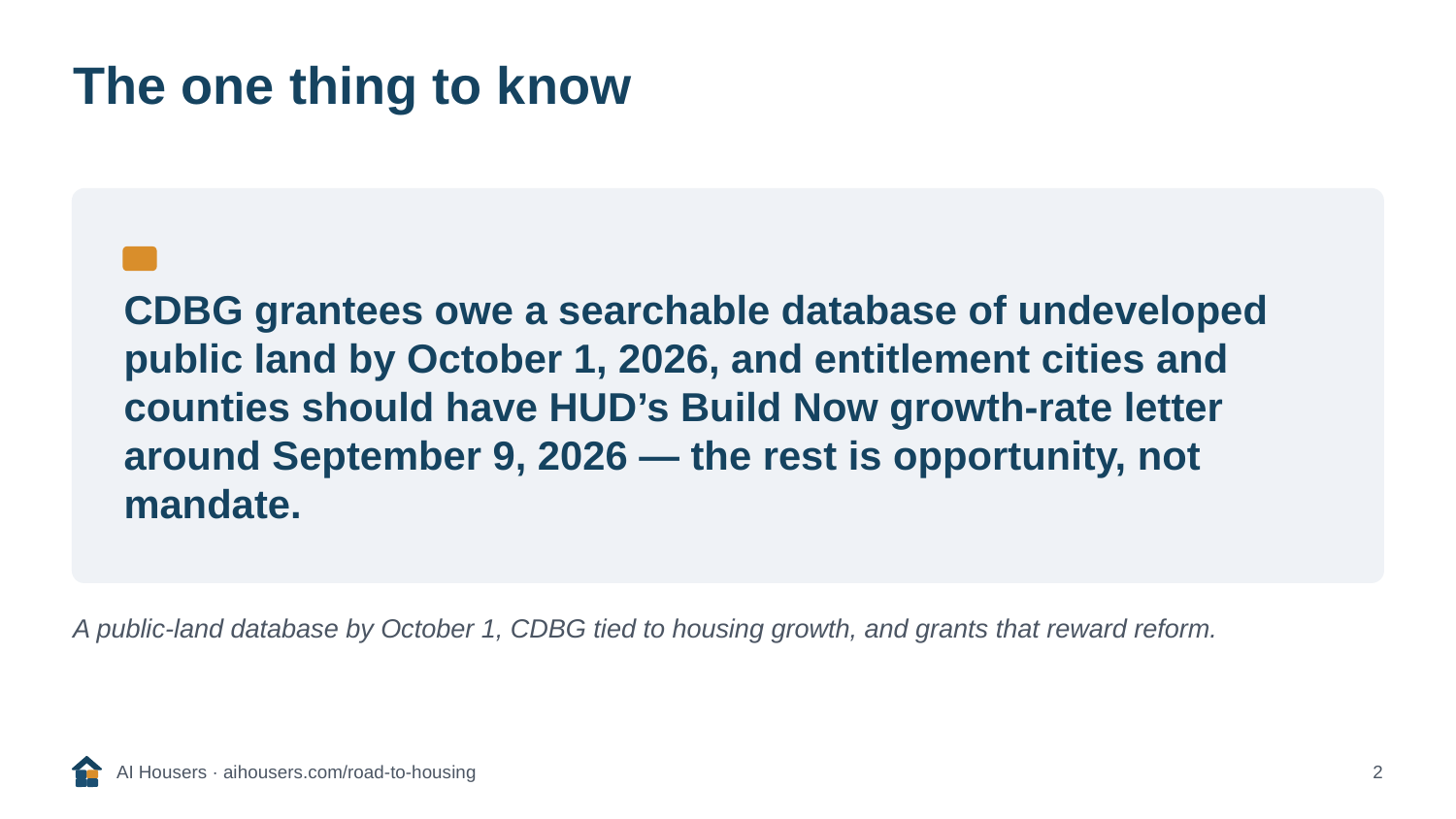

The one thing to know

CDBG grantees owe a searchable database of undeveloped public land by October 1, 2026, and entitlement cities and counties should have HUD’s Build Now growth-rate letter around September 9, 2026 — the rest is opportunity, not mandate.
A public-land database by October 1, CDBG tied to housing growth, and grants that reward reform.
AI Housers · aihousers.com/road-to-housing
2